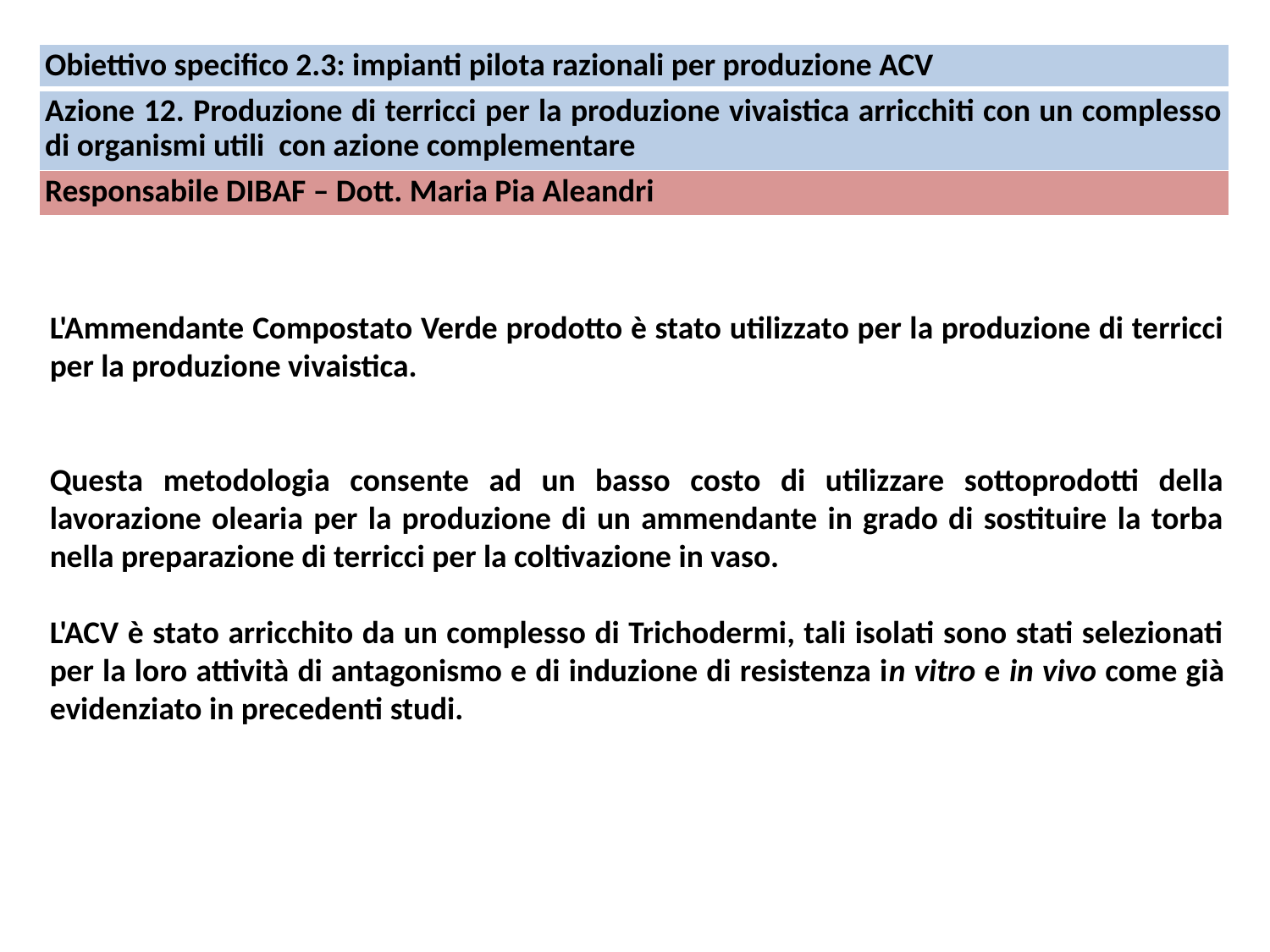

| Obiettivo specifico 2.3: impianti pilota razionali per produzione ACV |
| --- |
| Azione 12. Produzione di terricci per la produzione vivaistica arricchiti con un complesso di organismi utili con azione complementare |
| Responsabile DIBAF – Dott. Maria Pia Aleandri |
L'Ammendante Compostato Verde prodotto è stato utilizzato per la produzione di terricci per la produzione vivaistica.

Questa metodologia consente ad un basso costo di utilizzare sottoprodotti della lavorazione olearia per la produzione di un ammendante in grado di sostituire la torba nella preparazione di terricci per la coltivazione in vaso.

L'ACV è stato arricchito da un complesso di Trichodermi, tali isolati sono stati selezionati per la loro attività di antagonismo e di induzione di resistenza in vitro e in vivo come già evidenziato in precedenti studi.